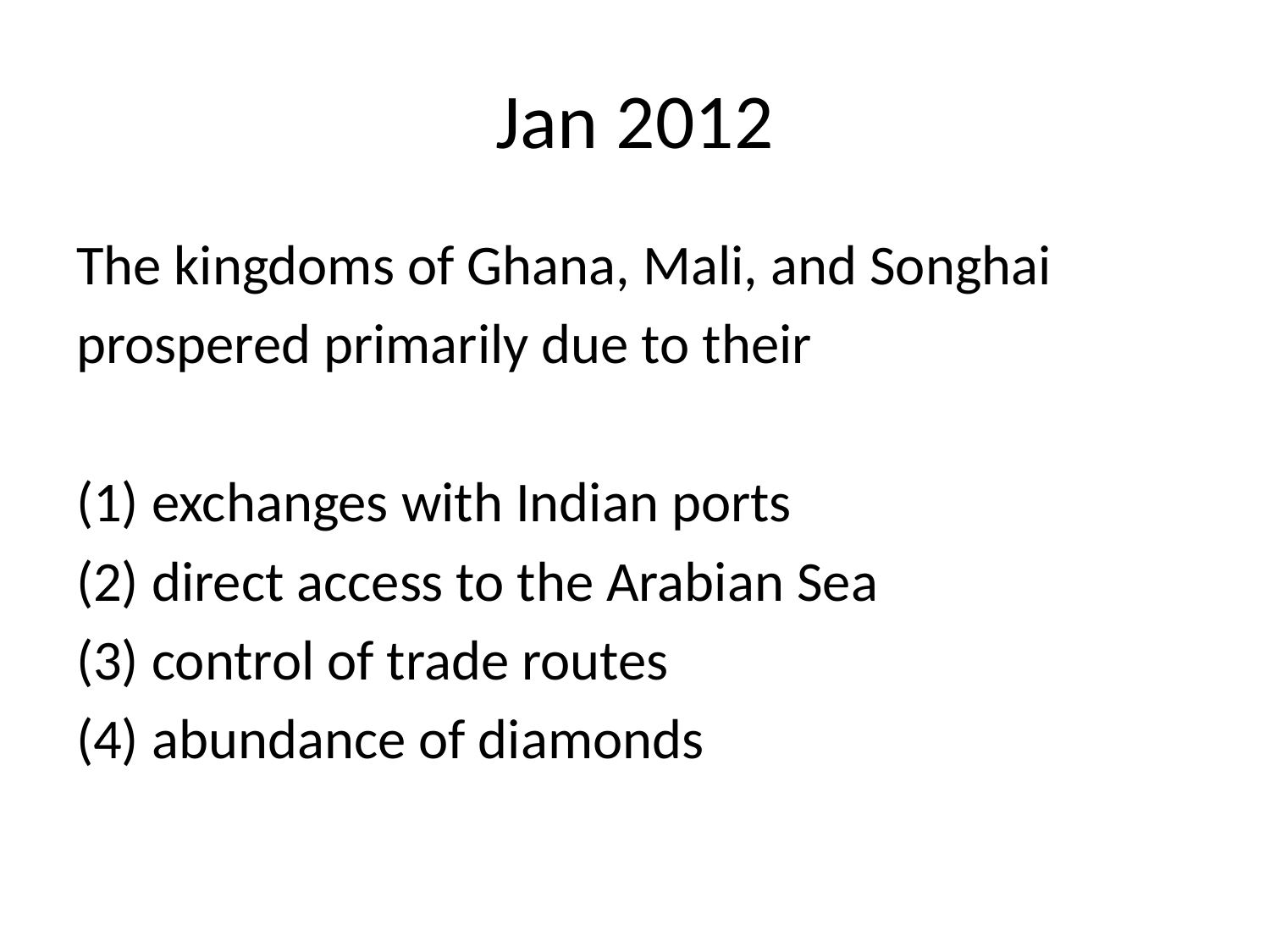

# Jan 2012
The kingdoms of Ghana, Mali, and Songhai
prospered primarily due to their

(1) exchanges with Indian ports
(2) direct access to the Arabian Sea
(3) control of trade routes
(4) abundance of diamonds